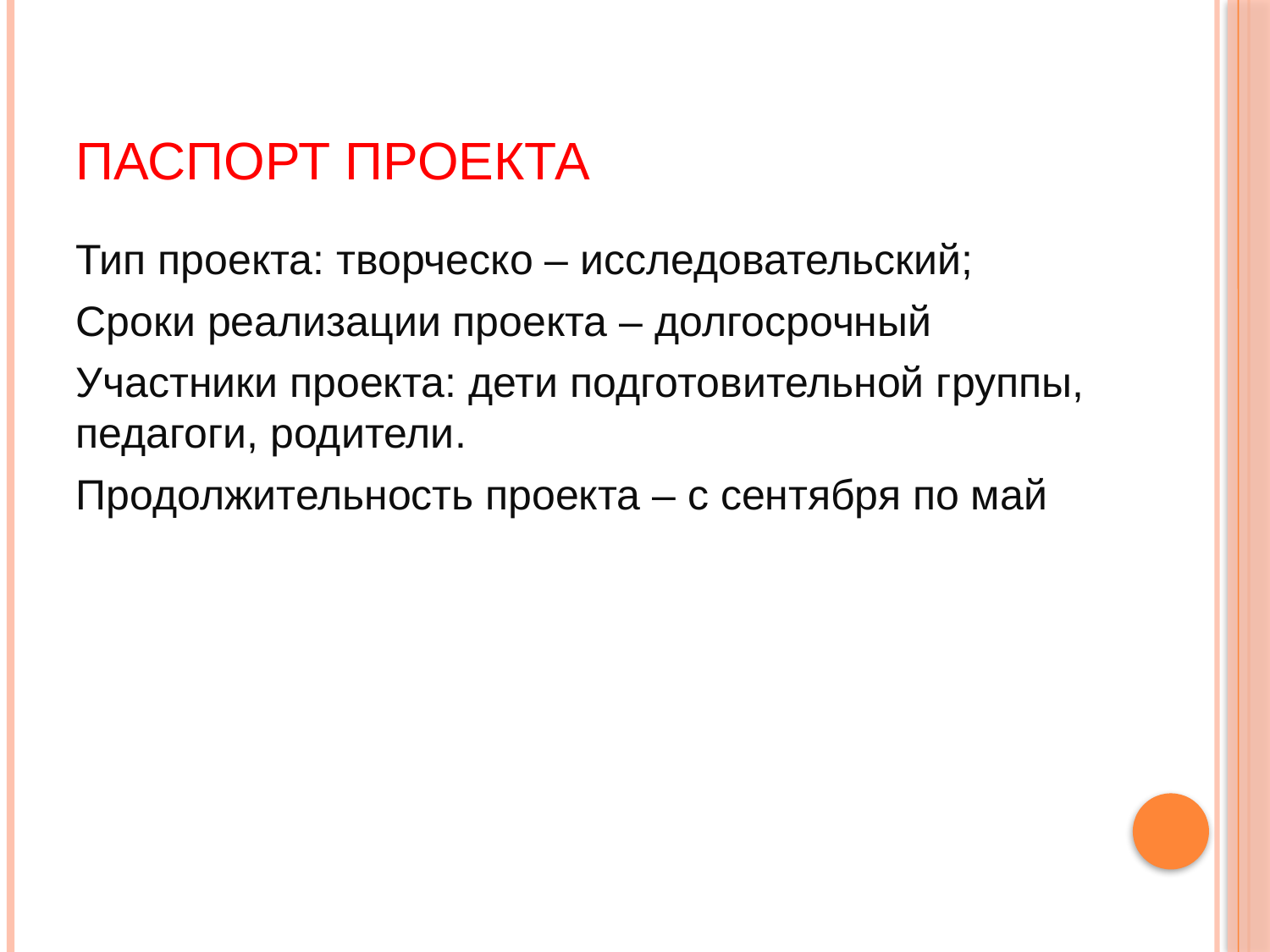

# Паспорт проекта
Тип проекта: творческо – исследовательский;
Сроки реализации проекта – долгосрочный
Участники проекта: дети подготовительной группы, педагоги, родители.
Продолжительность проекта – с сентября по май